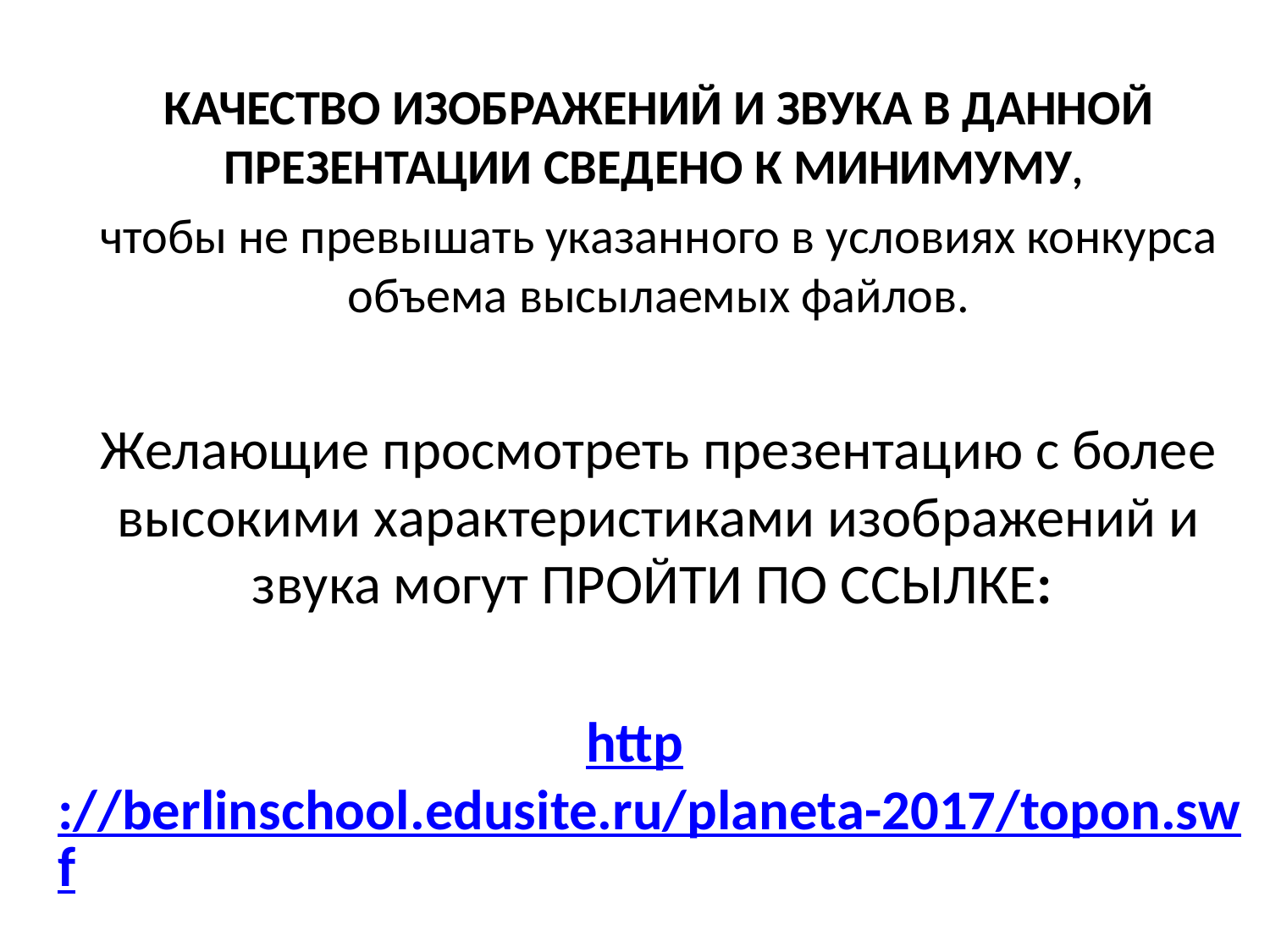

КАЧЕСТВО ИЗОБРАЖЕНИЙ И ЗВУКА В ДАННОЙ ПРЕЗЕНТАЦИИ СВЕДЕНО К МИНИМУМУ,
чтобы не превышать указанного в условиях конкурса объема высылаемых файлов.

Желающие просмотреть презентацию с более высокими характеристиками изображений и звука могут ПРОЙТИ ПО ССЫЛКЕ:

http://berlinschool.edusite.ru/planeta-2017/topon.swf